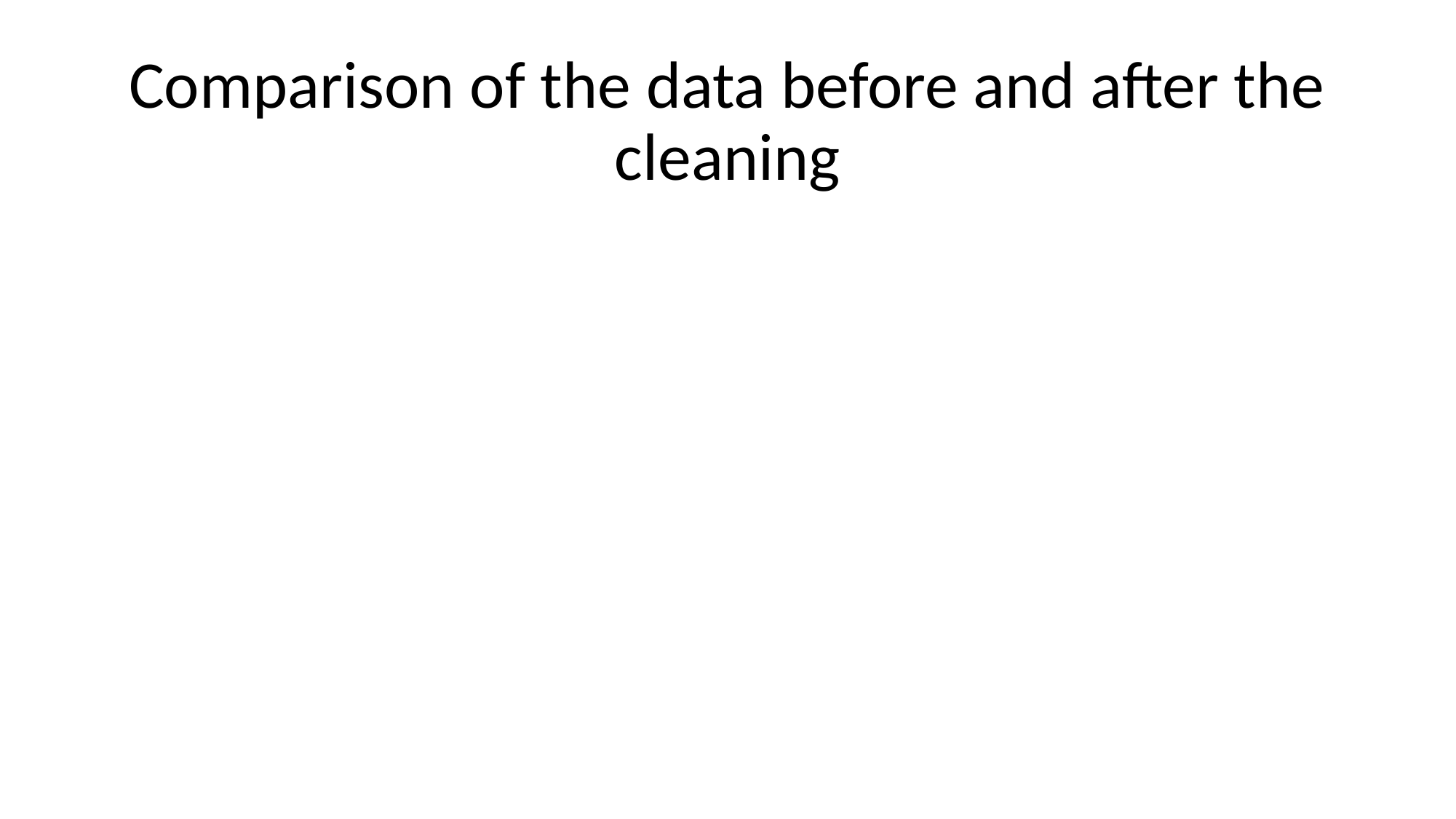

# Comparison of the data before and after the cleaning